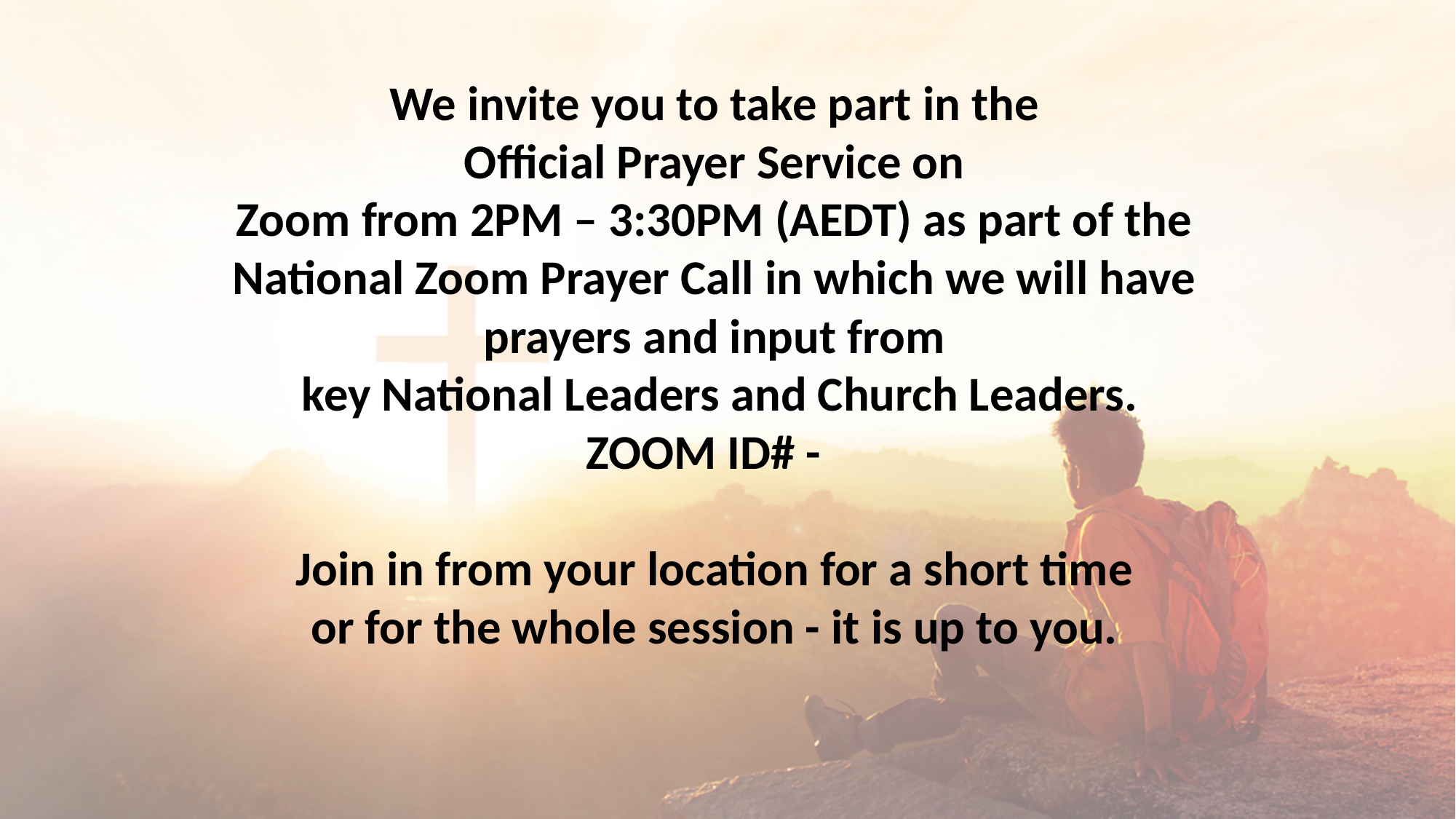

We invite you to take part in the
Official Prayer Service on
Zoom from 2PM – 3:30PM (AEDT) as part of the
National Zoom Prayer Call in which we will have
prayers and input from
key National Leaders and Church Leaders.
ZOOM ID# -

Join in from your location for a short time
or for the whole session - it is up to you.
#